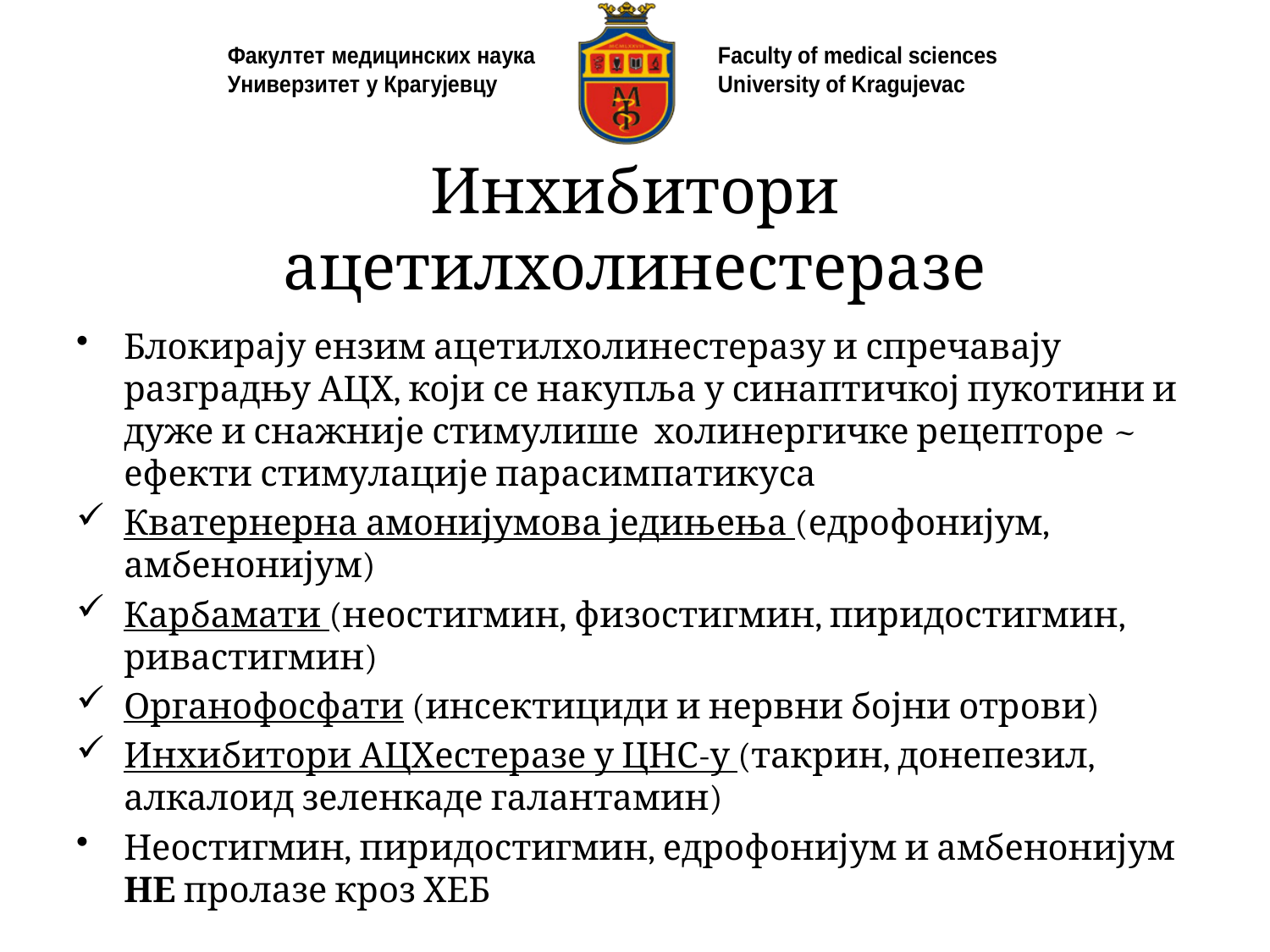

# Инхибитори ацетилхолинестеразе
Блокирају ензим ацетилхолинестеразу и спречавају разградњу АЦХ, који се накупља у синаптичкој пукотини и дуже и снажније стимулише  холинергичке рецепторе ~ ефекти стимулације парасимпатикуса
Кватернерна амонијумова једињења (едрофонијум, амбенонијум)
Карбамати (неостигмин, физостигмин, пиридостигмин, ривастигмин)
Органофосфати (инсектициди и нервни бојни отрови)
Инхибитори АЦХестеразе у ЦНС-у (такрин, донепезил, алкалоид зеленкаде галантамин)
Неостигмин, пиридостигмин, едрофонијум и амбенонијум НЕ пролазе кроз ХЕБ